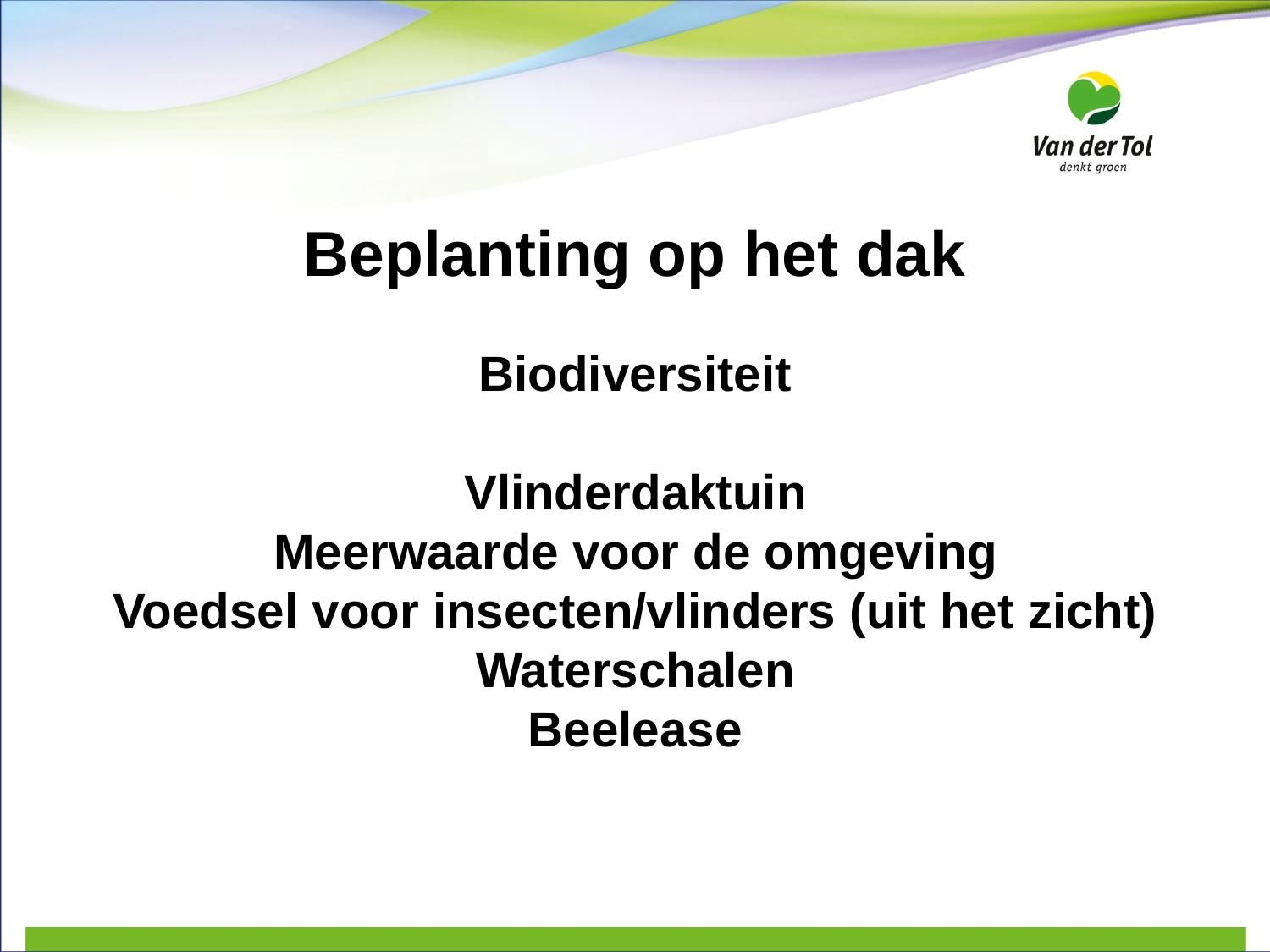

# Beplanting op het dak
Biodiversiteit

Vlinderdaktuin
Meerwaarde voor de omgeving
Voedsel voor insecten/vlinders (uit het zicht)
Waterschalen
Beelease